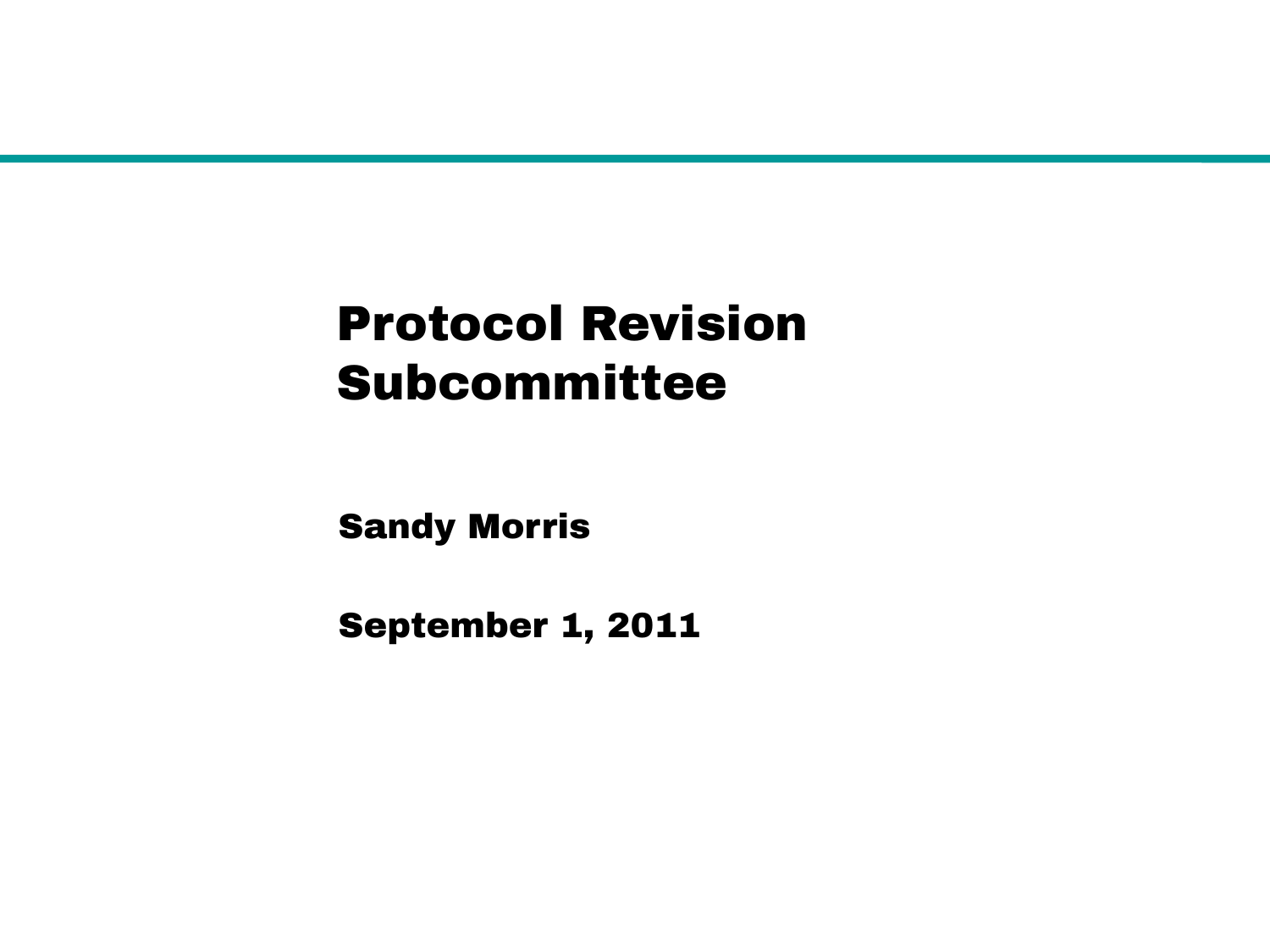

# Protocol Revision Subcommittee
Sandy Morris

September 1, 2011